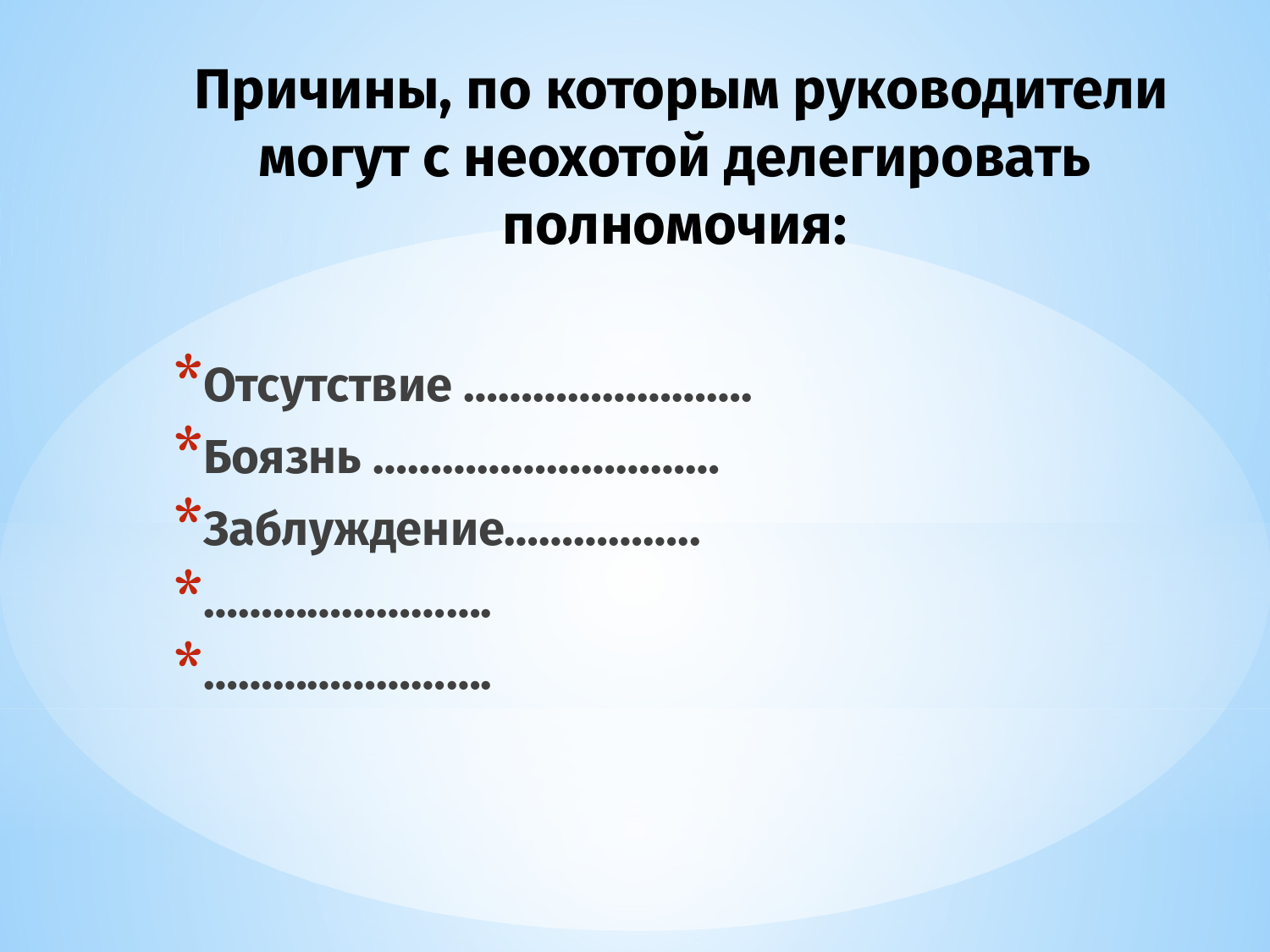

# Причины, по которым руководители могут с неохотой делегировать полномочия:

Отсутствие …………………….
Боязнь …………………………
Заблуждение……………..
…………………….
…………………….